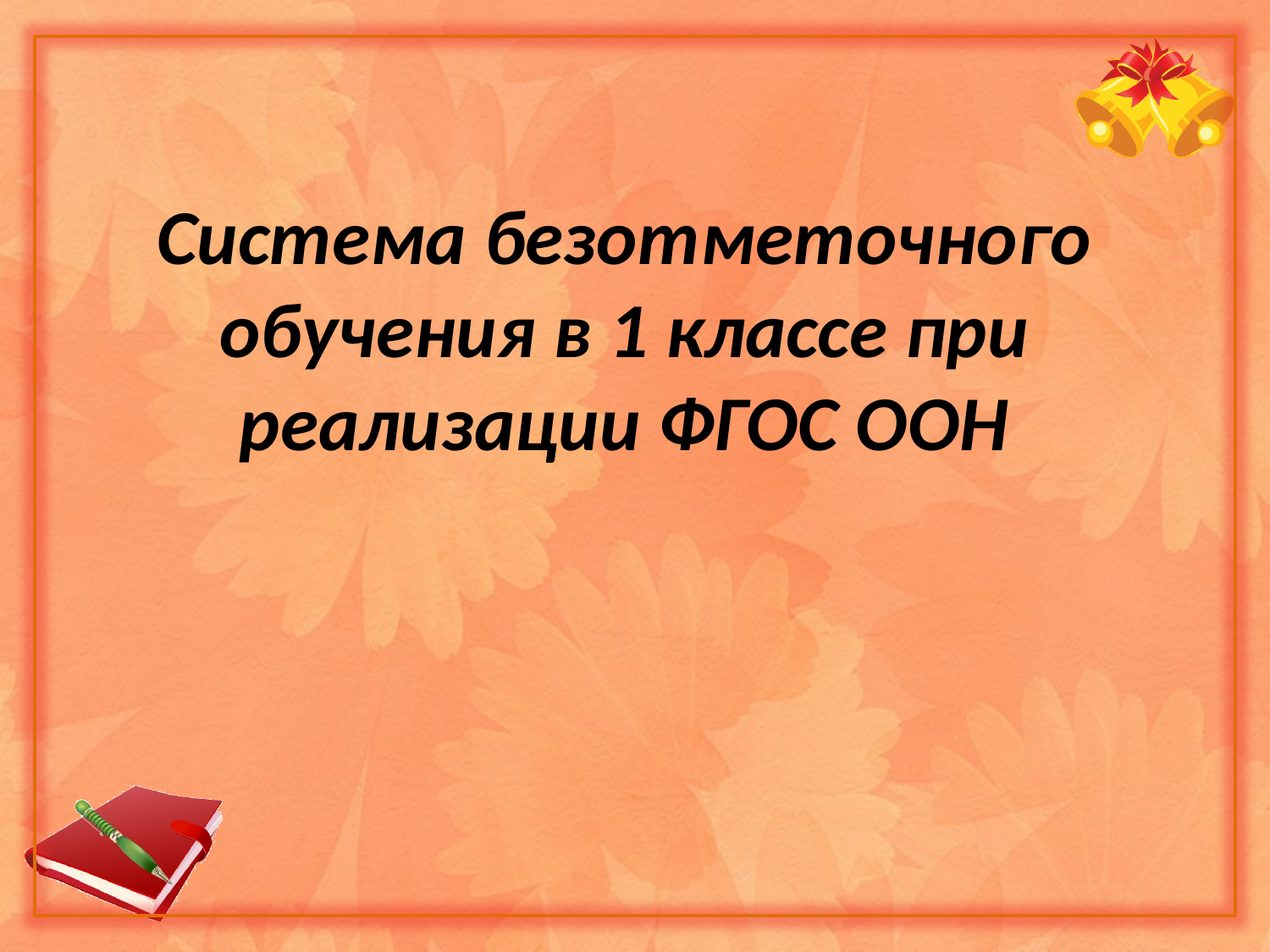

# Система безотметочного обучения в 1 классе при реализации ФГОС ООН